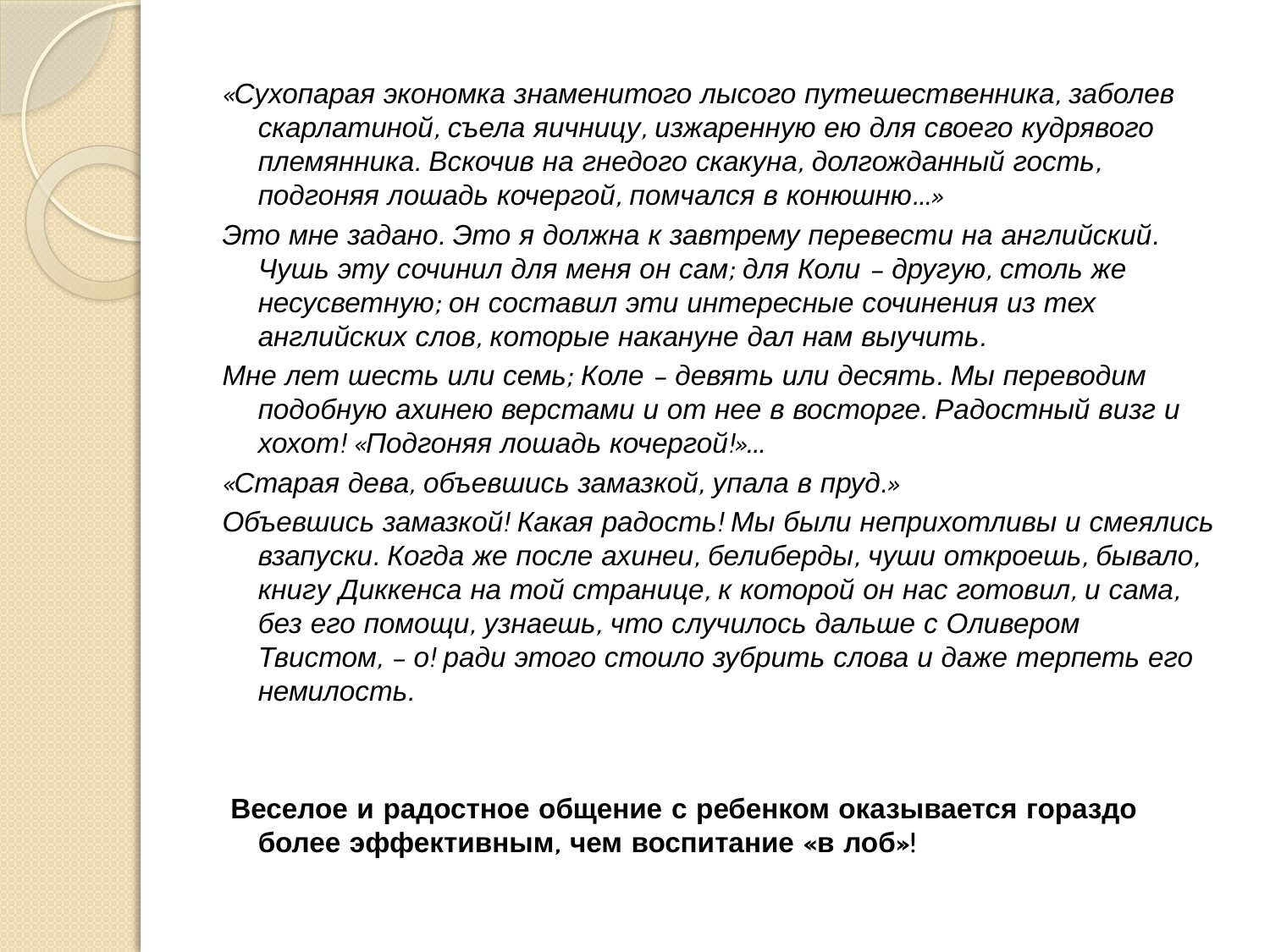

«Сухопарая экономка знаменитого лысого путешественника, заболев скарлатиной, съела яичницу, изжаренную ею для своего кудрявого племянника. Вскочив на гнедого скакуна, долгожданный гость, подгоняя лошадь кочергой, помчался в конюшню…»
Это мне задано. Это я должна к завтрему перевести на английский. Чушь эту сочинил для меня он сам; для Коли – другую, столь же несусветную; он составил эти интересные сочинения из тех английских слов, которые накануне дал нам выучить.
Мне лет шесть или семь; Коле – девять или десять. Мы переводим подобную ахинею верстами и от нее в восторге. Радостный визг и хохот! «Подгоняя лошадь кочергой!»…
«Старая дева, объевшись замазкой, упала в пруд.»
Объевшись замазкой! Какая радость! Мы были неприхотливы и смеялись взапуски. Когда же после ахинеи, белиберды, чуши откроешь, бывало, книгу Диккенса на той странице, к которой он нас готовил, и сама, без его помощи, узнаешь, что случилось дальше с Оливером Твистом, – о! ради этого стоило зубрить слова и даже терпеть его немилость.

 Веселое и радостное общение с ребенком оказывается гораздо более эффективным, чем воспитание «в лоб»!